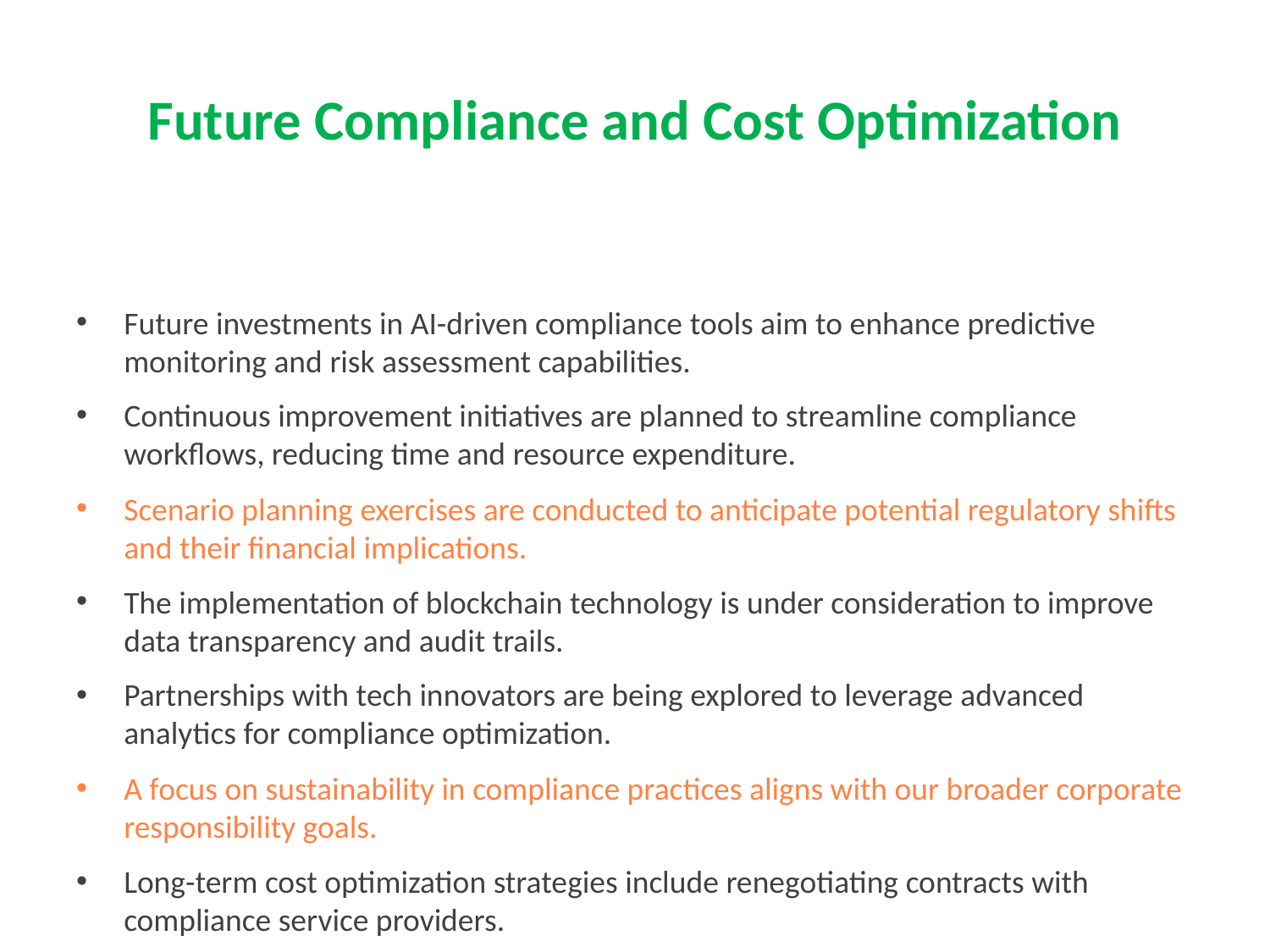

# Future Compliance and Cost Optimization

Future investments in AI-driven compliance tools aim to enhance predictive monitoring and risk assessment capabilities.
Continuous improvement initiatives are planned to streamline compliance workflows, reducing time and resource expenditure.
Scenario planning exercises are conducted to anticipate potential regulatory shifts and their financial implications.
The implementation of blockchain technology is under consideration to improve data transparency and audit trails.
Partnerships with tech innovators are being explored to leverage advanced analytics for compliance optimization.
A focus on sustainability in compliance practices aligns with our broader corporate responsibility goals.
Long-term cost optimization strategies include renegotiating contracts with compliance service providers.